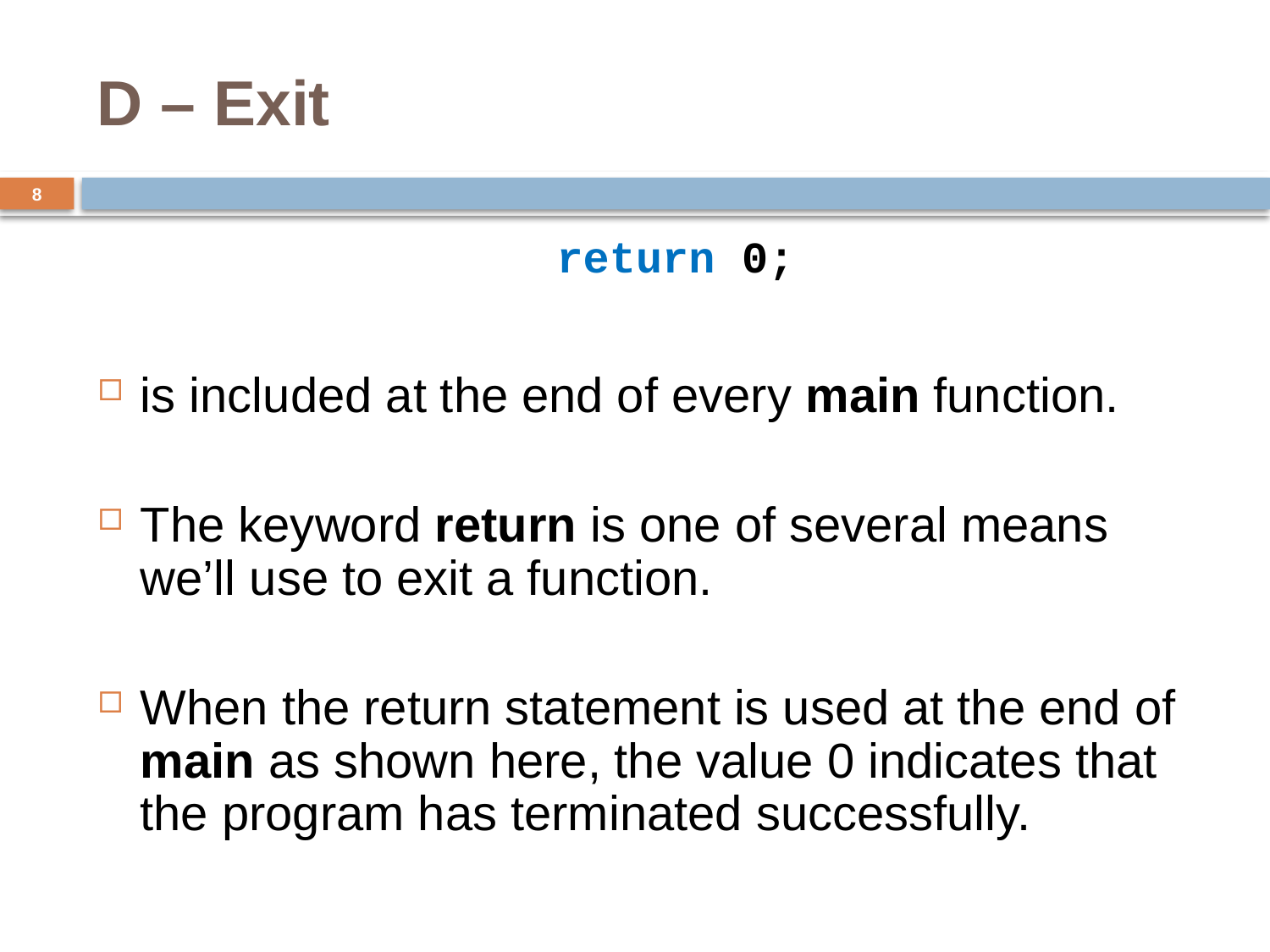

# D – Exit
8
return 0;

is included at the end of every main function.

The keyword return is one of several means we’ll use to exit a function.

When the return statement is used at the end of main as shown here, the value 0 indicates that the program has terminated successfully.